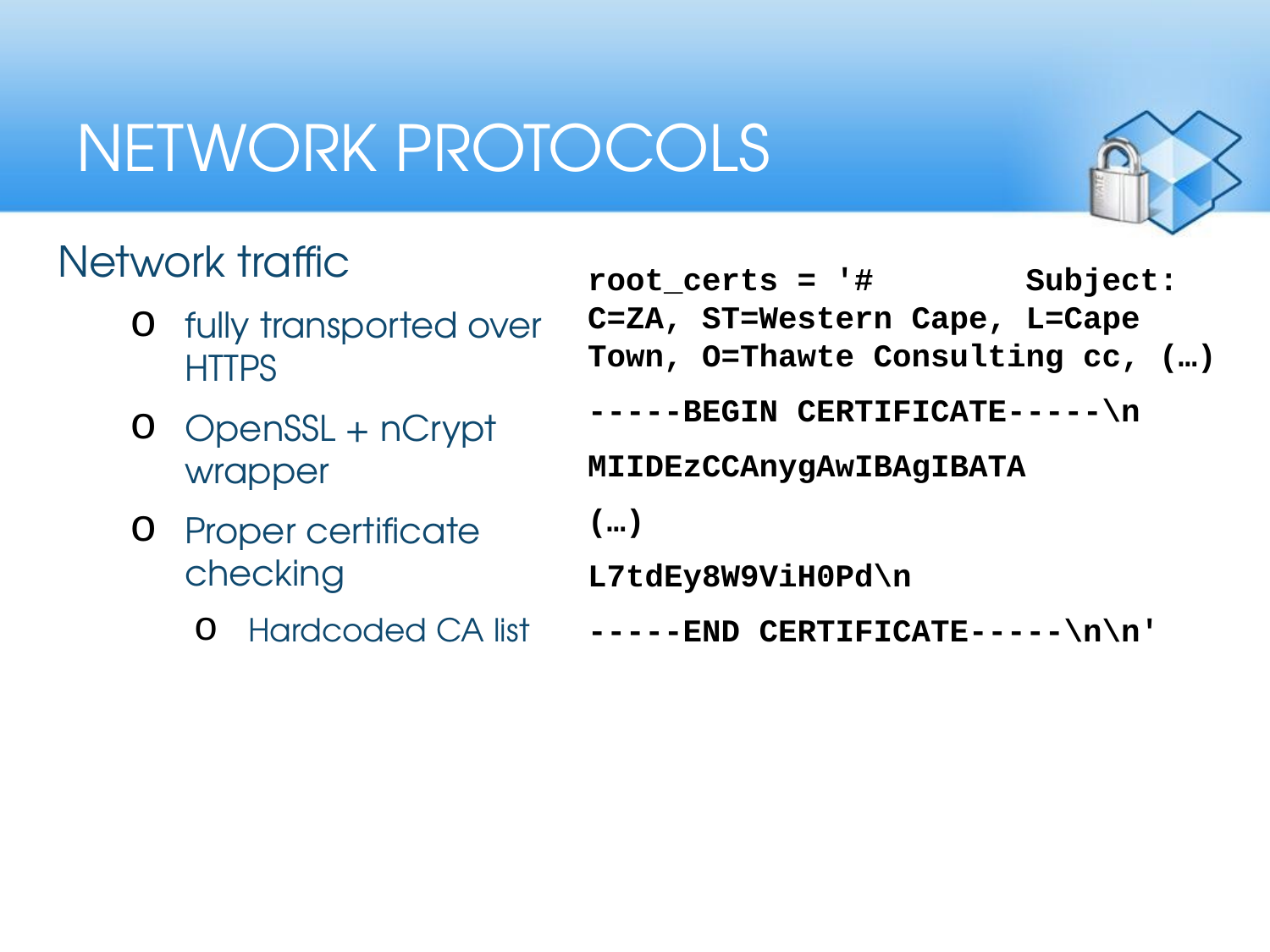

# Network protocols
Network traffic
fully transported over HTTPS
OpenSSL + nCrypt wrapper
Proper certificate checking
Hardcoded CA list
root_certs = '#        Subject: C=ZA, ST=Western Cape, L=Cape Town, O=Thawte Consulting cc, (…)
-----BEGIN CERTIFICATE-----\n
MIIDEzCCAnygAwIBAgIBATA
(…)
L7tdEy8W9ViH0Pd\n
-----END CERTIFICATE-----\n\n'